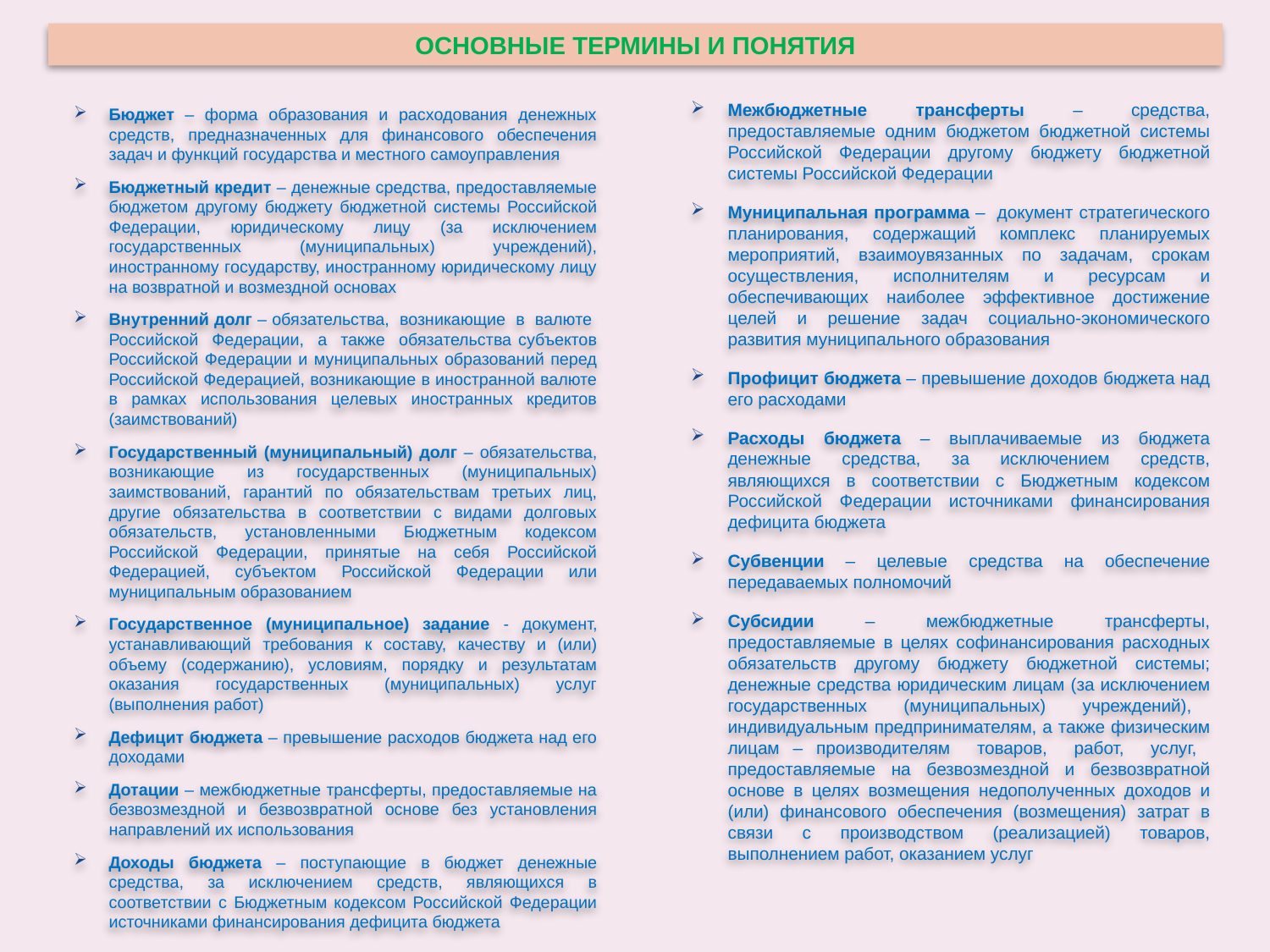

ОСНОВНЫЕ ТЕРМИНЫ И ПОНЯТИЯ
Межбюджетные трансферты – средства, предоставляемые одним бюджетом бюджетной системы Российской Федерации другому бюджету бюджетной системы Российской Федерации
Муниципальная программа –  документ стратегического планирования, содержащий комплекс планируемых мероприятий, взаимоувязанных по задачам, срокам осуществления, исполнителям и ресурсам и обеспечивающих наиболее эффективное достижение целей и решение задач социально-экономического развития муниципального образования
Профицит бюджета – превышение доходов бюджета над его расходами
Расходы бюджета – выплачиваемые из бюджета денежные средства, за исключением средств, являющихся в соответствии с Бюджетным кодексом Российской Федерации источниками финансирования дефицита бюджета
Субвенции – целевые средства на обеспечение передаваемых полномочий
Субсидии – межбюджетные трансферты, предоставляемые в целях софинансирования расходных обязательств другому бюджету бюджетной системы; денежные средства юридическим лицам (за исключением государственных  (муниципальных)  учреждений),  индивидуальным предпринимателям, а также физическим лицам – производителям  товаров,  работ,  услуг,  предоставляемые на безвозмездной и безвозвратной основе в целях возмещения недополученных доходов и (или) финансового обеспечения (возмещения) затрат в связи с производством (реализацией) товаров, выполнением работ, оказанием услуг

# Бюджет – форма образования и расходования денежных средств, предназначенных для финансового обеспечения задач и функций государства и местного самоуправления
Бюджетный кредит – денежные средства, предоставляемые бюджетом другому бюджету бюджетной системы Российской Федерации, юридическому лицу (за исключением государственных (муниципальных) учреждений), иностранному государству, иностранному юридическому лицу на возвратной и возмездной основах
Внутренний долг – обязательства,  возникающие  в  валюте  Российской  Федерации,  а  также  обязательства субъектов Российской Федерации и муниципальных образований перед Российской Федерацией, возникающие в иностранной валюте в рамках использования целевых иностранных кредитов (заимствований)
Государственный (муниципальный) долг – обязательства, возникающие из государственных (муниципальных) заимствований, гарантий по обязательствам третьих лиц, другие обязательства в соответствии с видами долговых обязательств, установленными Бюджетным кодексом Российской Федерации, принятые на себя Российской Федерацией, субъектом Российской Федерации или муниципальным образованием
Государственное (муниципальное) задание - документ, устанавливающий требования к составу, качеству и (или) объему (содержанию), условиям, порядку и результатам оказания государственных (муниципальных) услуг (выполнения работ)
Дефицит бюджета – превышение расходов бюджета над его доходами
Дотации – межбюджетные трансферты, предоставляемые на безвозмездной и безвозвратной основе без установления направлений их использования
Доходы бюджета – поступающие в бюджет денежные средства, за исключением средств, являющихся в соответствии с Бюджетным кодексом Российской Федерации источниками финансирования дефицита бюджета